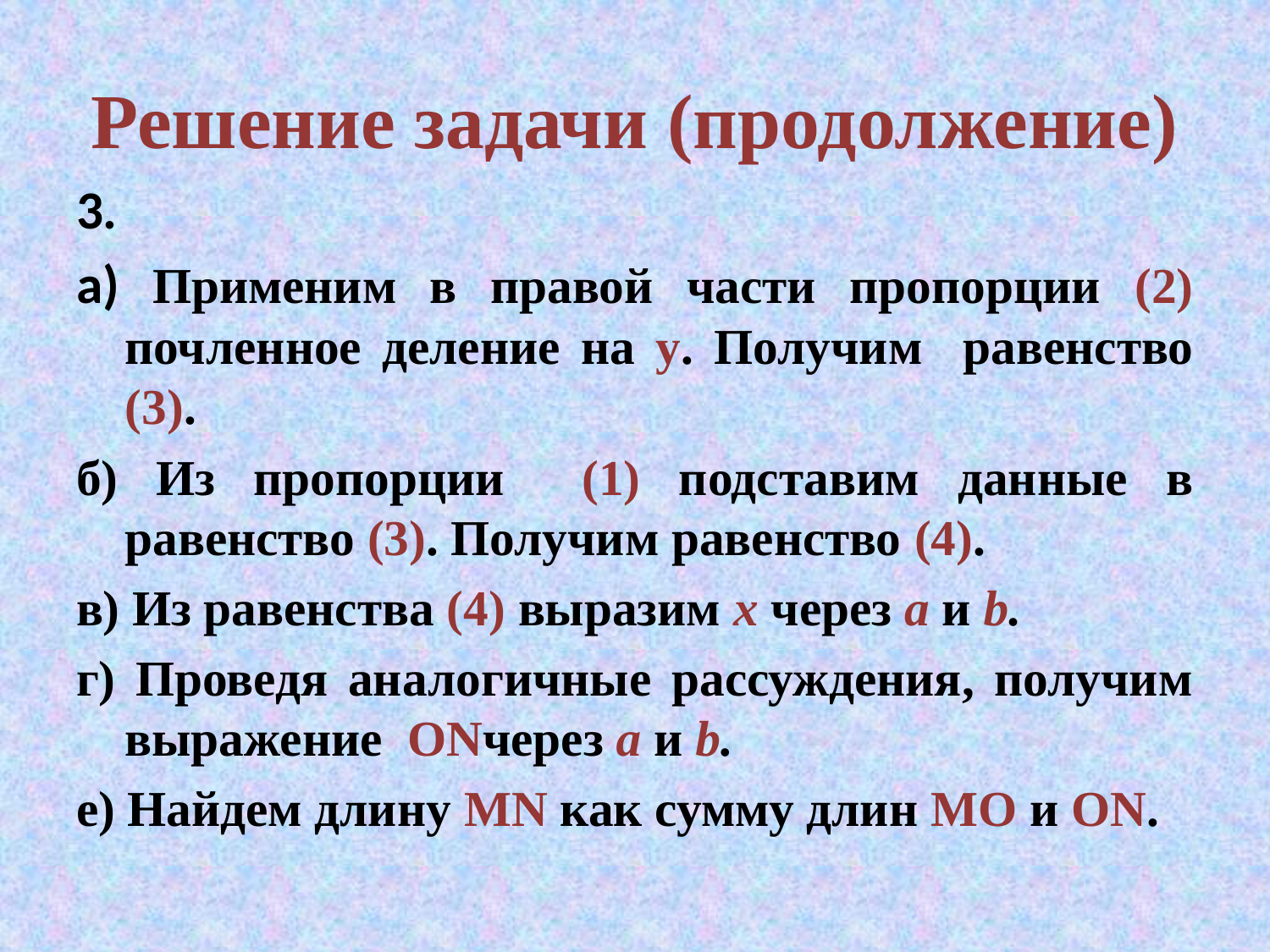

# Решение задачи (продолжение)
3.
а) Применим в правой части пропорции (2) почленное деление на y. Получим  равенство (3).
б) Из пропорции  (1) подставим данные в равенство (3). Получим равенство (4).
в) Из равенства (4) выразим х через а и b.
г) Проведя аналогичные рассуждения, получим выражение  ОNчерез а и b.
е) Найдем длину МN как сумму длин МО и ОN.